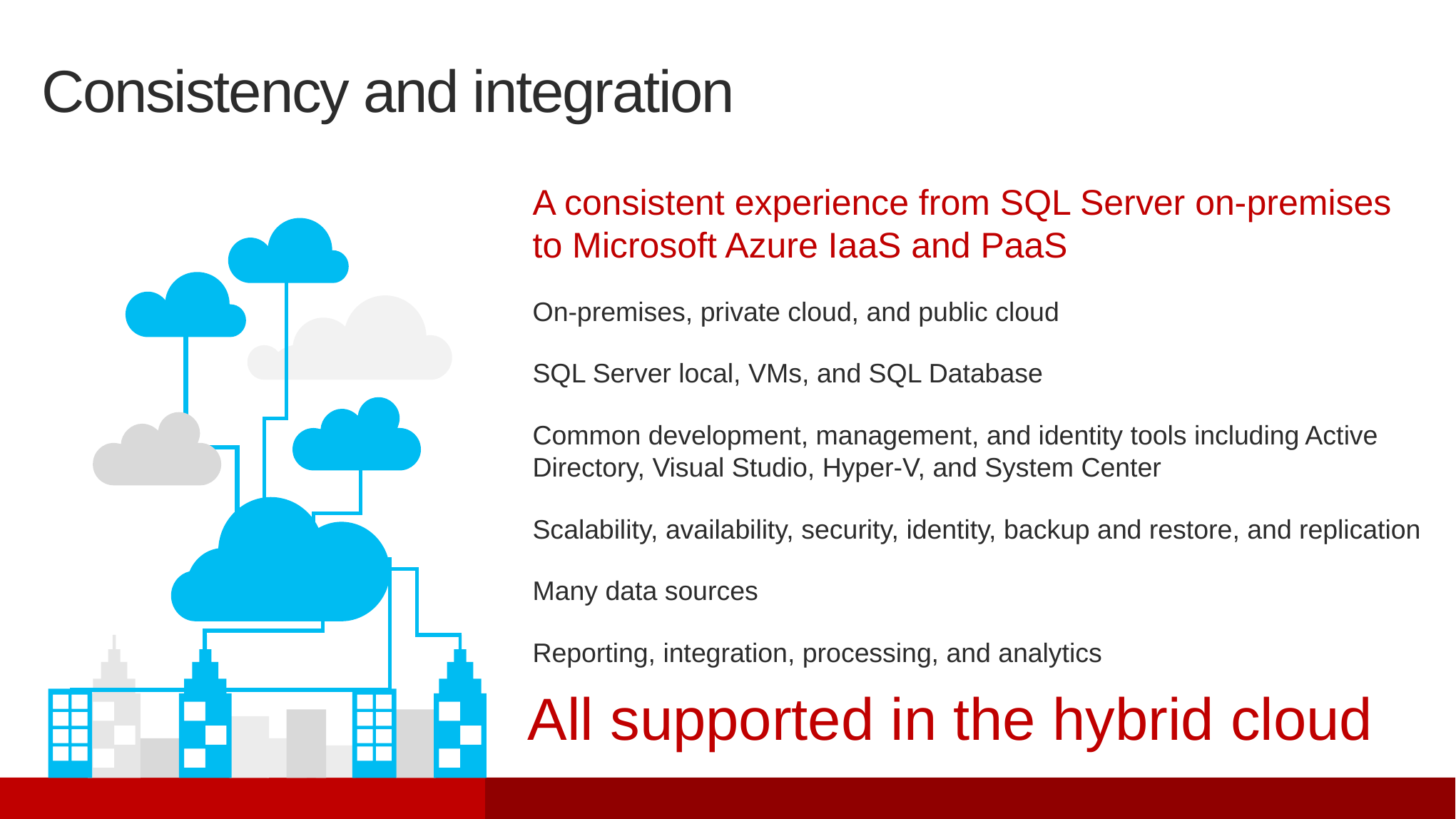

Consistency and integration
A consistent experience from SQL Server on-premises to Microsoft Azure IaaS and PaaS
On-premises, private cloud, and public cloud
SQL Server local, VMs, and SQL Database
Common development, management, and identity tools including Active Directory, Visual Studio, Hyper-V, and System Center
Scalability, availability, security, identity, backup and restore, and replication
Many data sources
Reporting, integration, processing, and analytics

All supported in the hybrid cloud